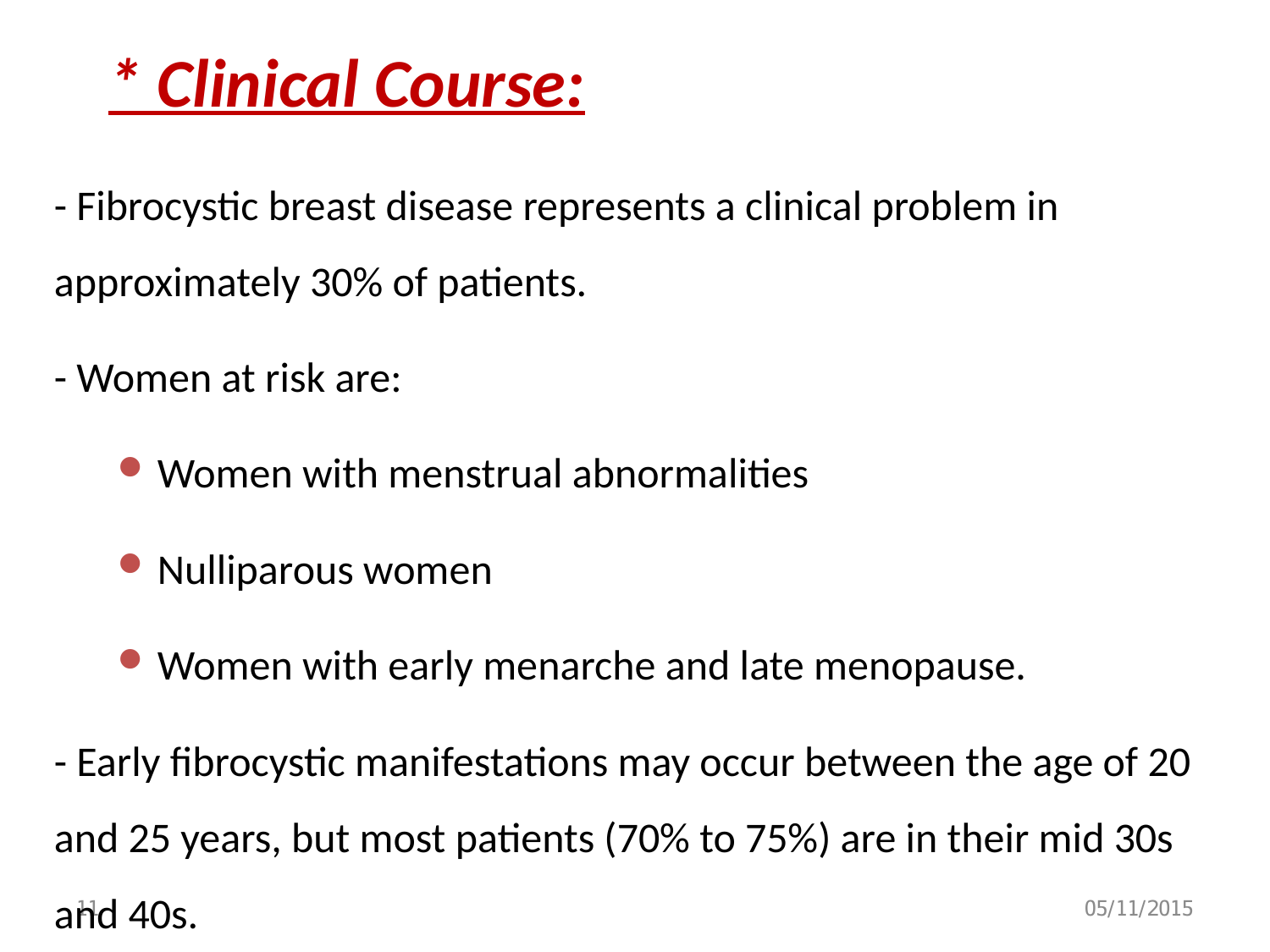

# * Clinical Course:
- Fibrocystic breast disease represents a clinical problem in approximately 30% of patients.
- Women at risk are:
Women with menstrual abnormalities
Nulliparous women
Women with early menarche and late menopause.
- Early fibrocystic manifestations may occur between the age of 20 and 25 years, but most patients (70% to 75%) are in their mid 30s and 40s.
11
05/11/2015